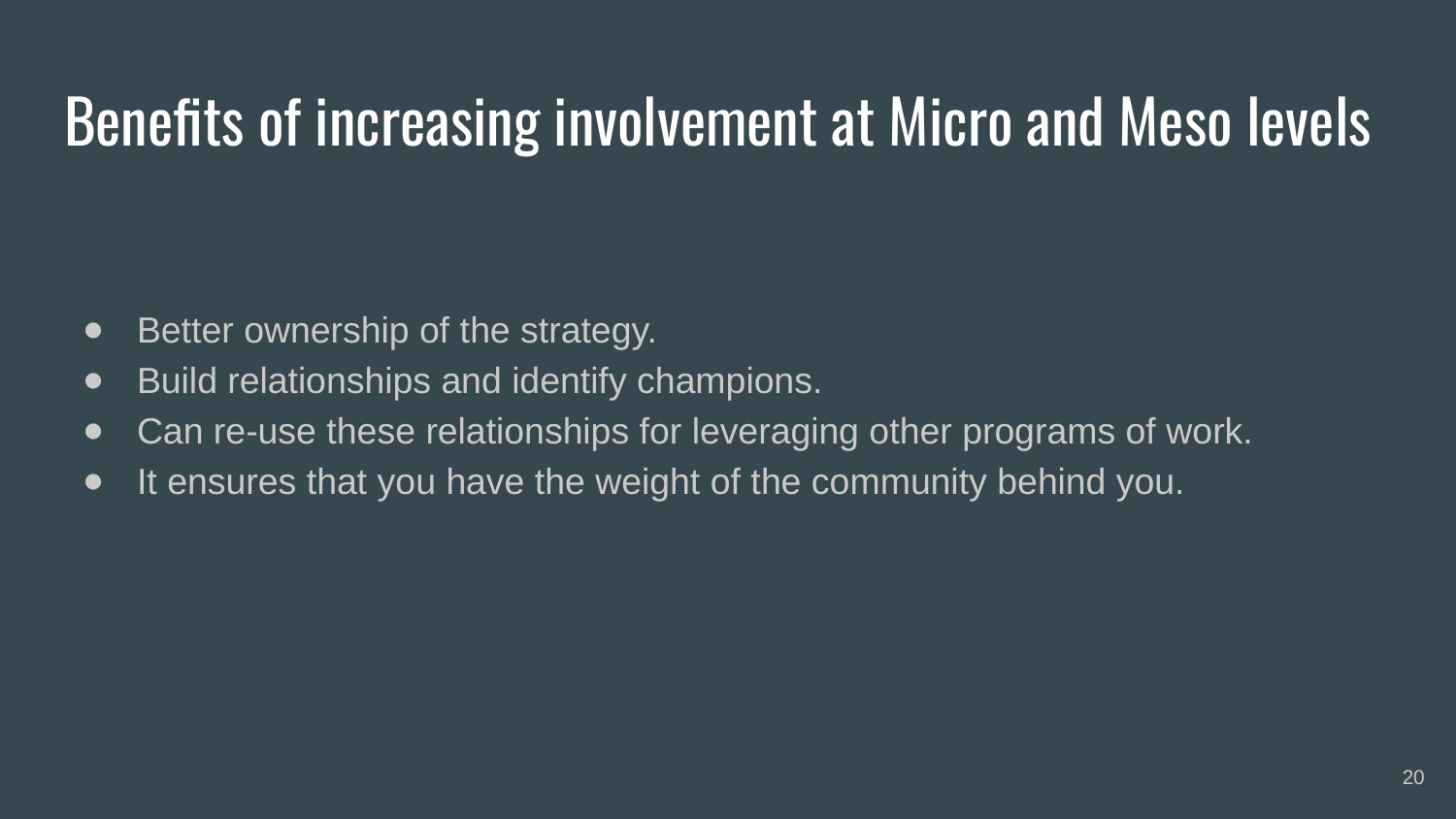

# Benefits of increasing involvement at Micro and Meso levels
Better ownership of the strategy.
Build relationships and identify champions.
Can re-use these relationships for leveraging other programs of work.
It ensures that you have the weight of the community behind you.

20